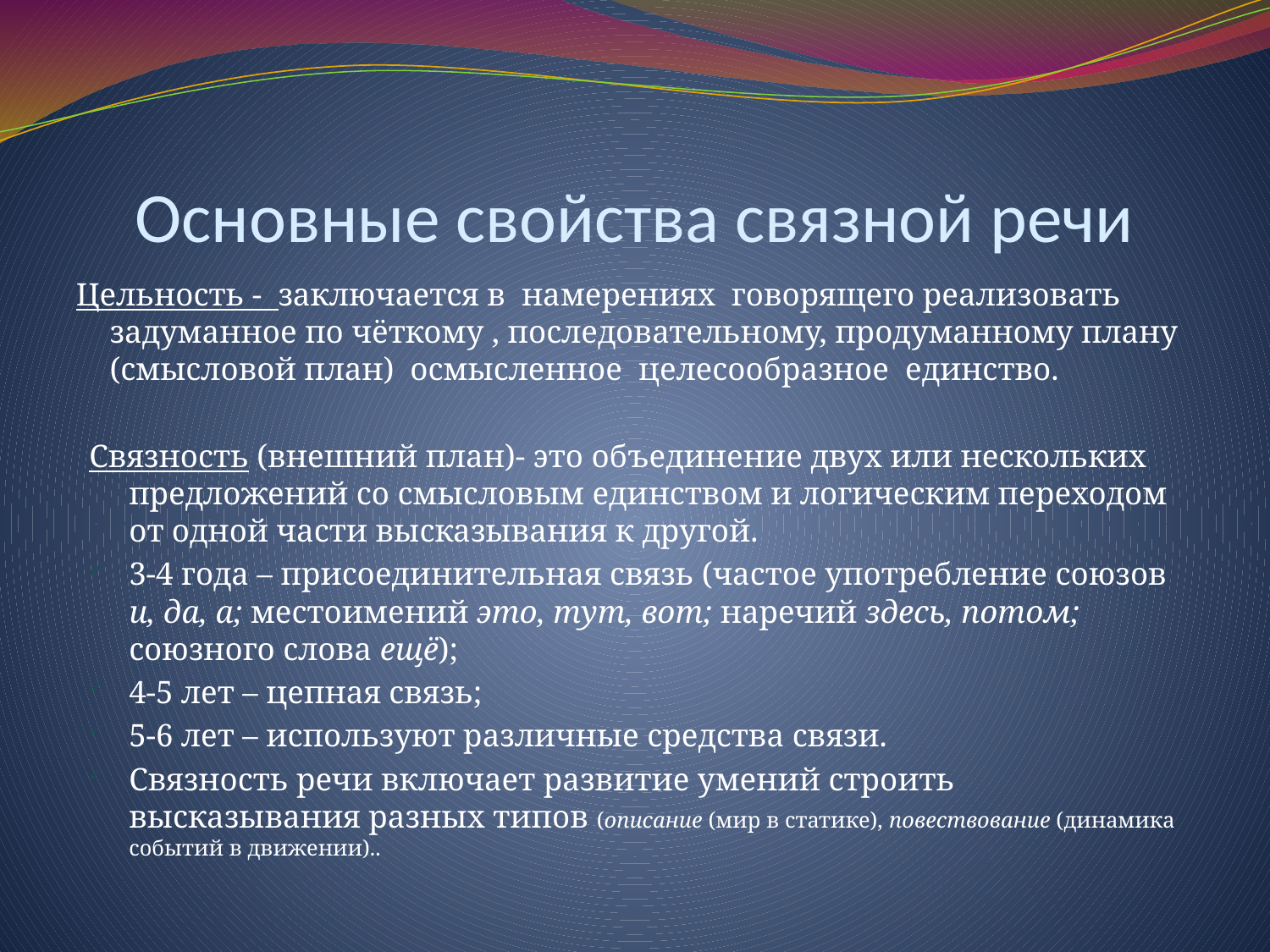

# Основные свойства связной речи
Цельность -  заключается в  намерениях  говорящего реализовать задуманное по чёткому , последовательному, продуманному плану  (смысловой план)  осмысленное  целесообразное  единство.

Связность (внешний план)- это объединение двух или нескольких предложений со смысловым единством и логическим переходом от одной части высказывания к другой.
3-4 года – присоединительная связь (частое употребление союзов и, да, а; местоимений это, тут, вот; наречий здесь, потом; союзного слова ещё);
4-5 лет – цепная связь;
5-6 лет – используют различные средства связи.
Связность речи включает развитие умений строить высказывания разных типов (описание (мир в статике), повествование (динамика событий в движении)..